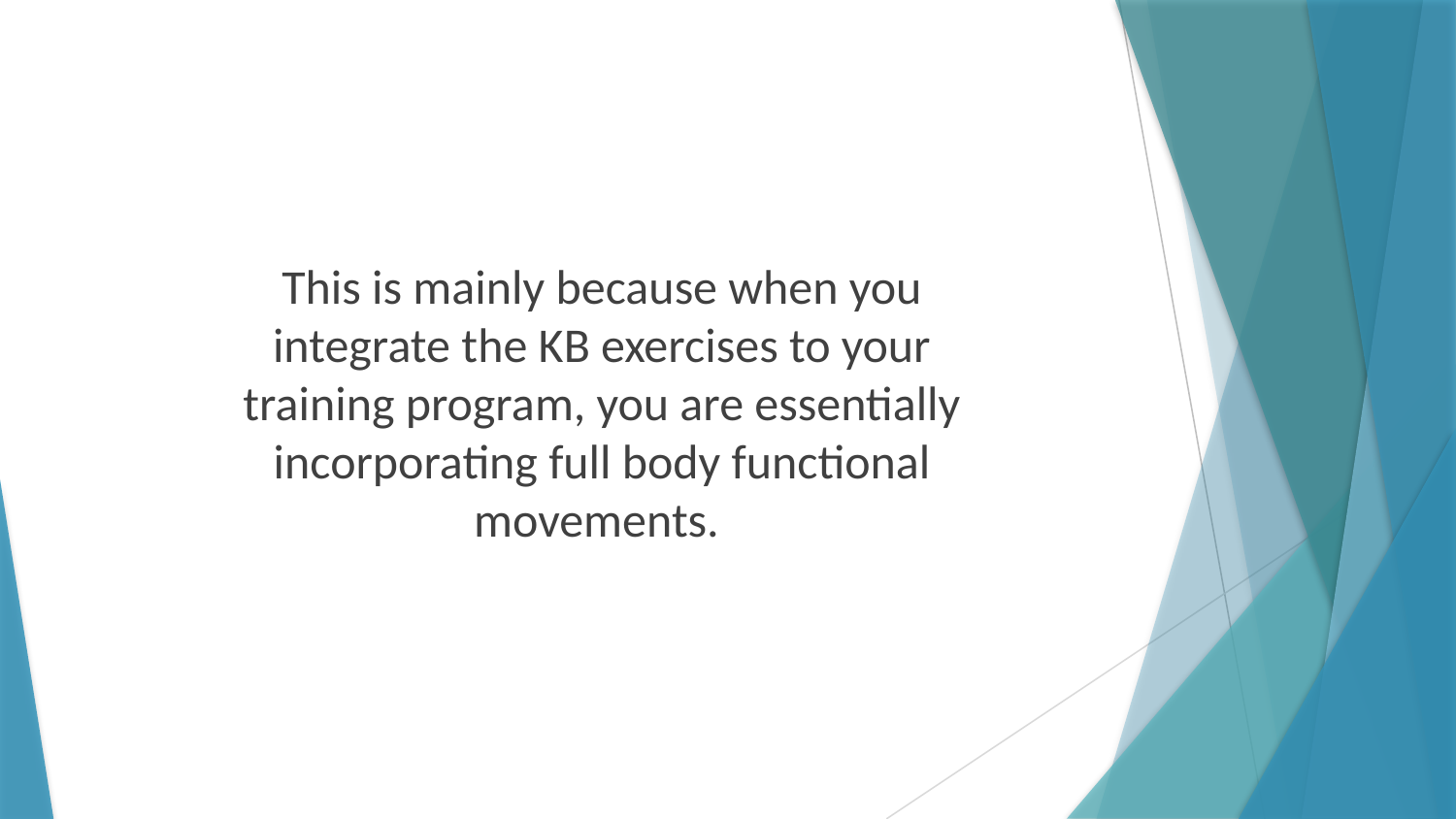

This is mainly because when you integrate the KB exercises to your training program, you are essentially incorporating full body functional movements.